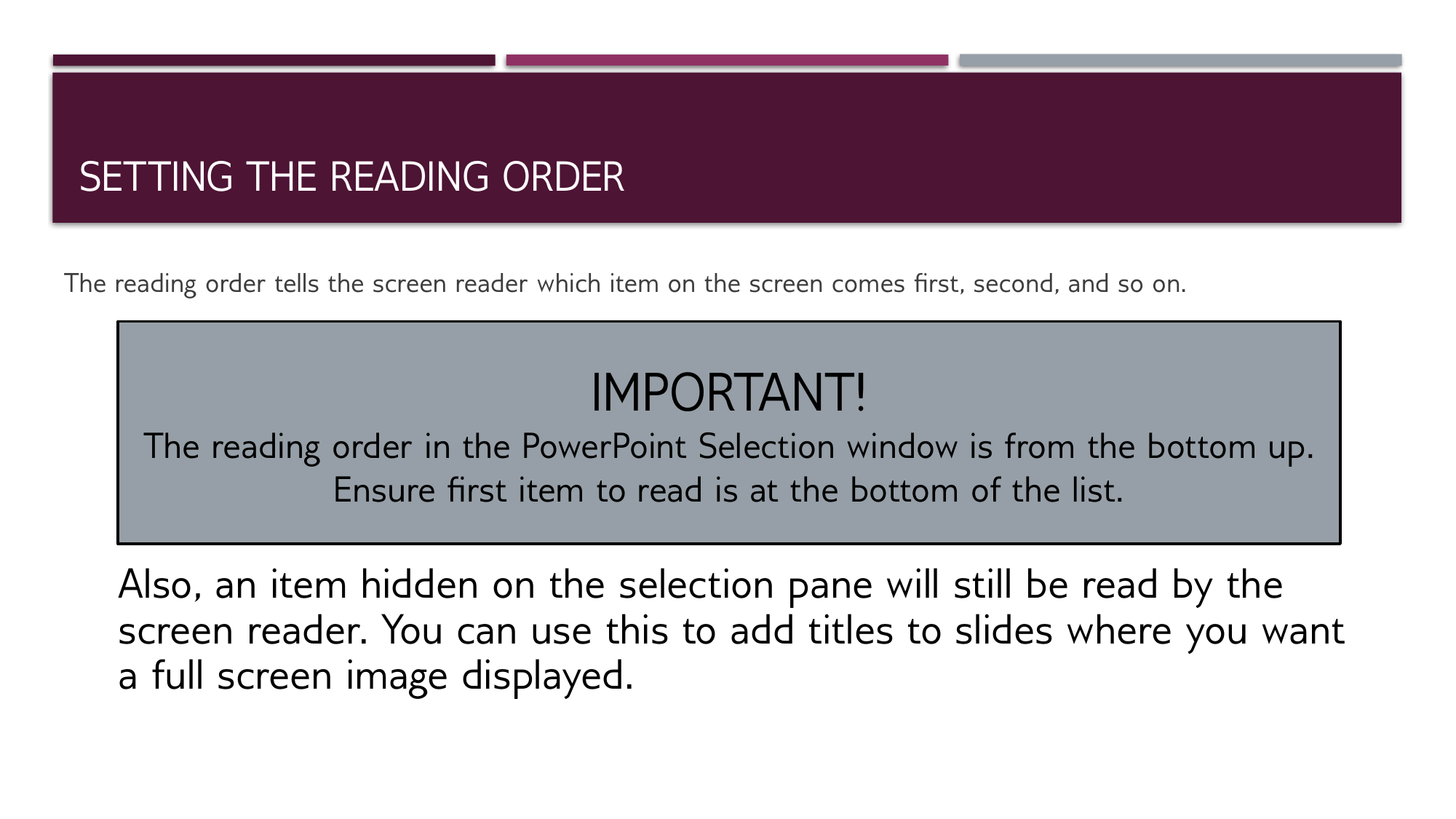

# Setting the Reading Order
The reading order tells the screen reader which item on the screen comes first, second, and so on.
IMPORTANT!
The reading order in the PowerPoint Selection window is from the bottom up. Ensure first item to read is at the bottom of the list.
Also, an item hidden on the selection pane will still be read by the screen reader. You can use this to add titles to slides where you want a full screen image displayed.